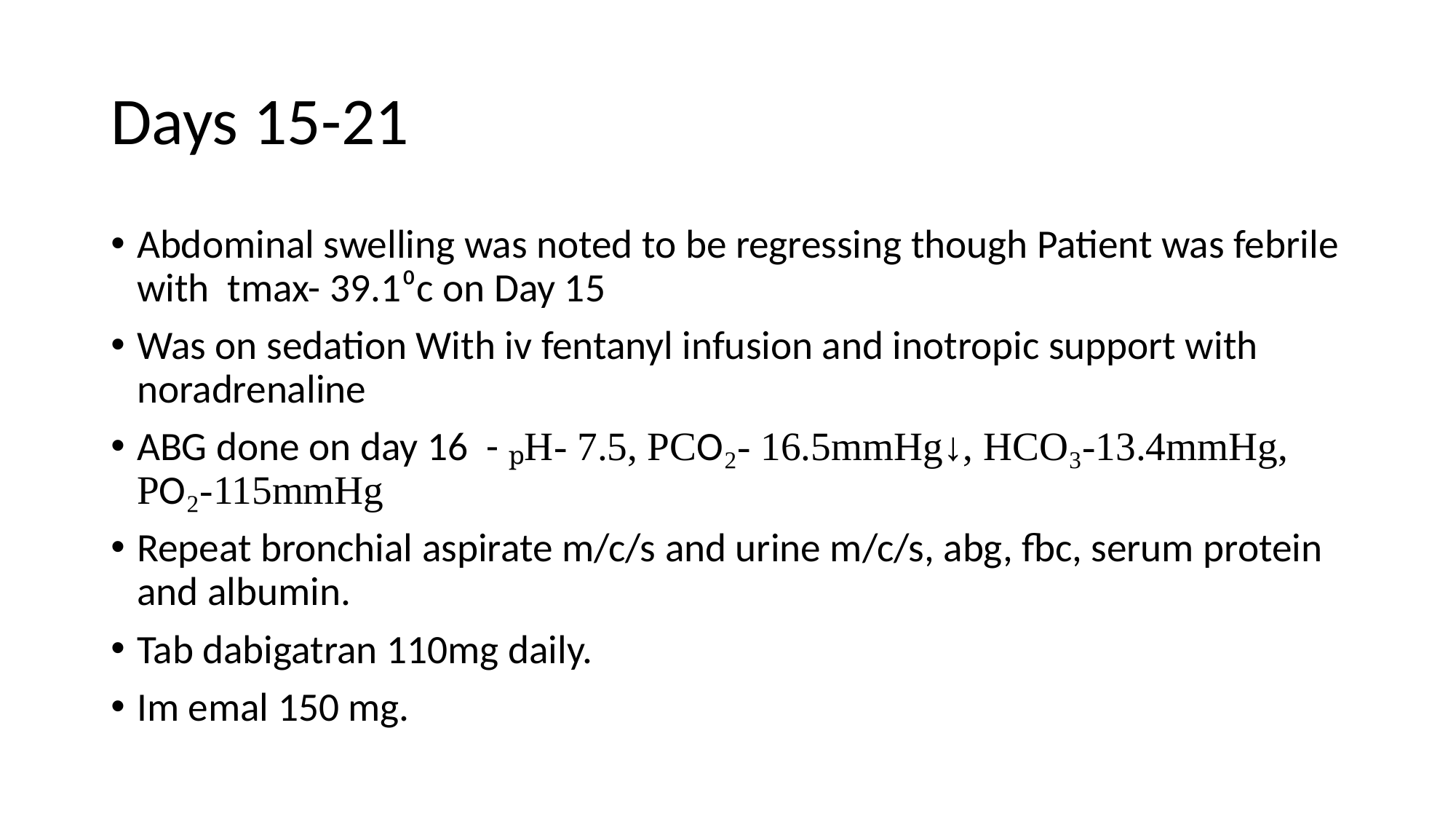

# Days 15-21
Abdominal swelling was noted to be regressing though Patient was febrile with  tmax- 39.1⁰c on Day 15
Was on sedation With iv fentanyl infusion and inotropic support with noradrenaline
ABG done on day 16  - ₚH- 7.5, PCO₂- 16.5mmHg↓, HCO₃-13.4mmHg, PO₂-115mmHg
Repeat bronchial aspirate m/c/s and urine m/c/s, abg, fbc, serum protein and albumin.
Tab dabigatran 110mg daily.
Im emal 150 mg.